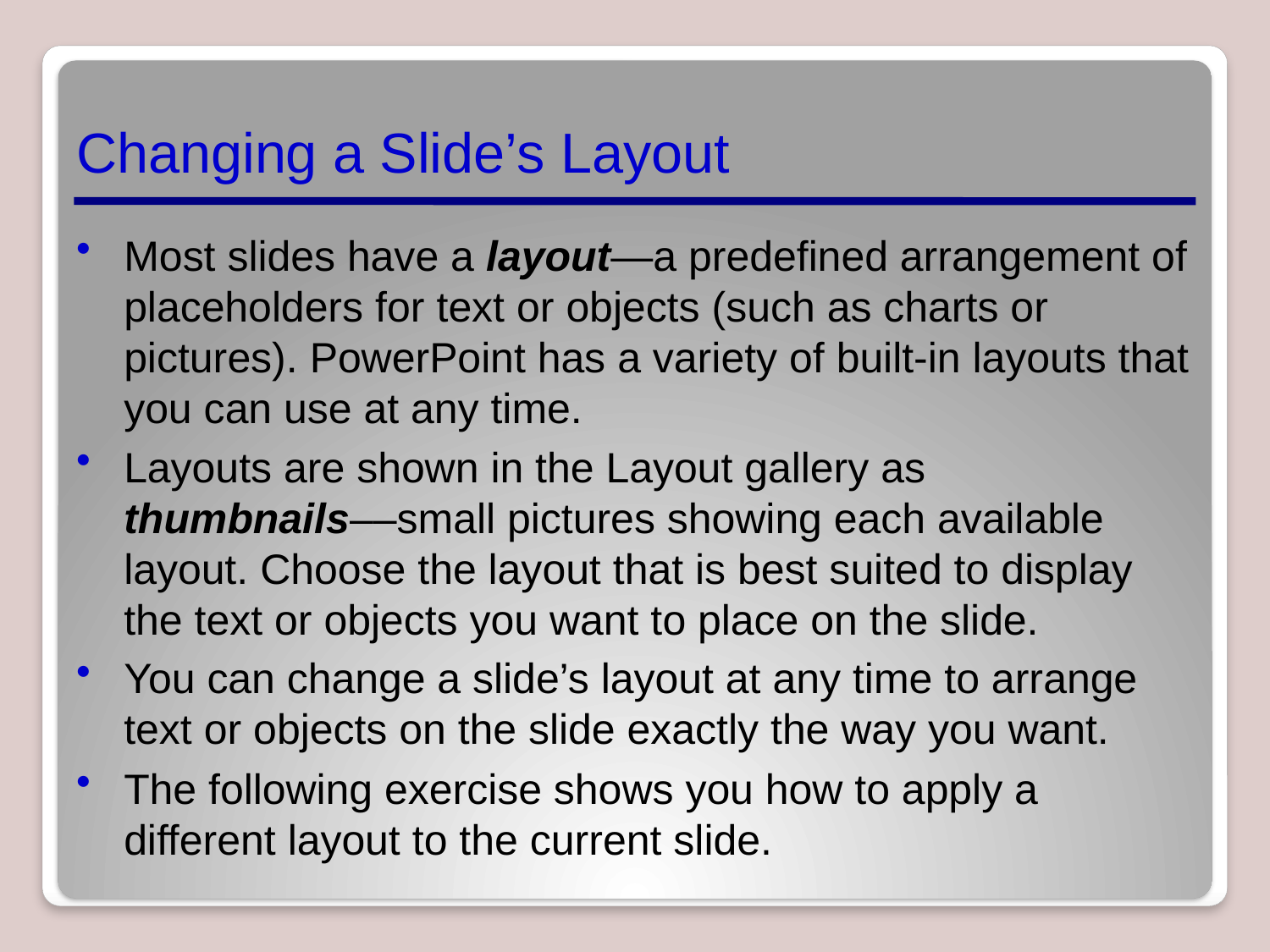

# Changing a Slide’s Layout
Most slides have a layout—a predefined arrangement of placeholders for text or objects (such as charts or pictures). PowerPoint has a variety of built-in layouts that you can use at any time.
Layouts are shown in the Layout gallery as thumbnails––small pictures showing each available layout. Choose the layout that is best suited to display the text or objects you want to place on the slide.
You can change a slide’s layout at any time to arrange text or objects on the slide exactly the way you want.
The following exercise shows you how to apply a different layout to the current slide.